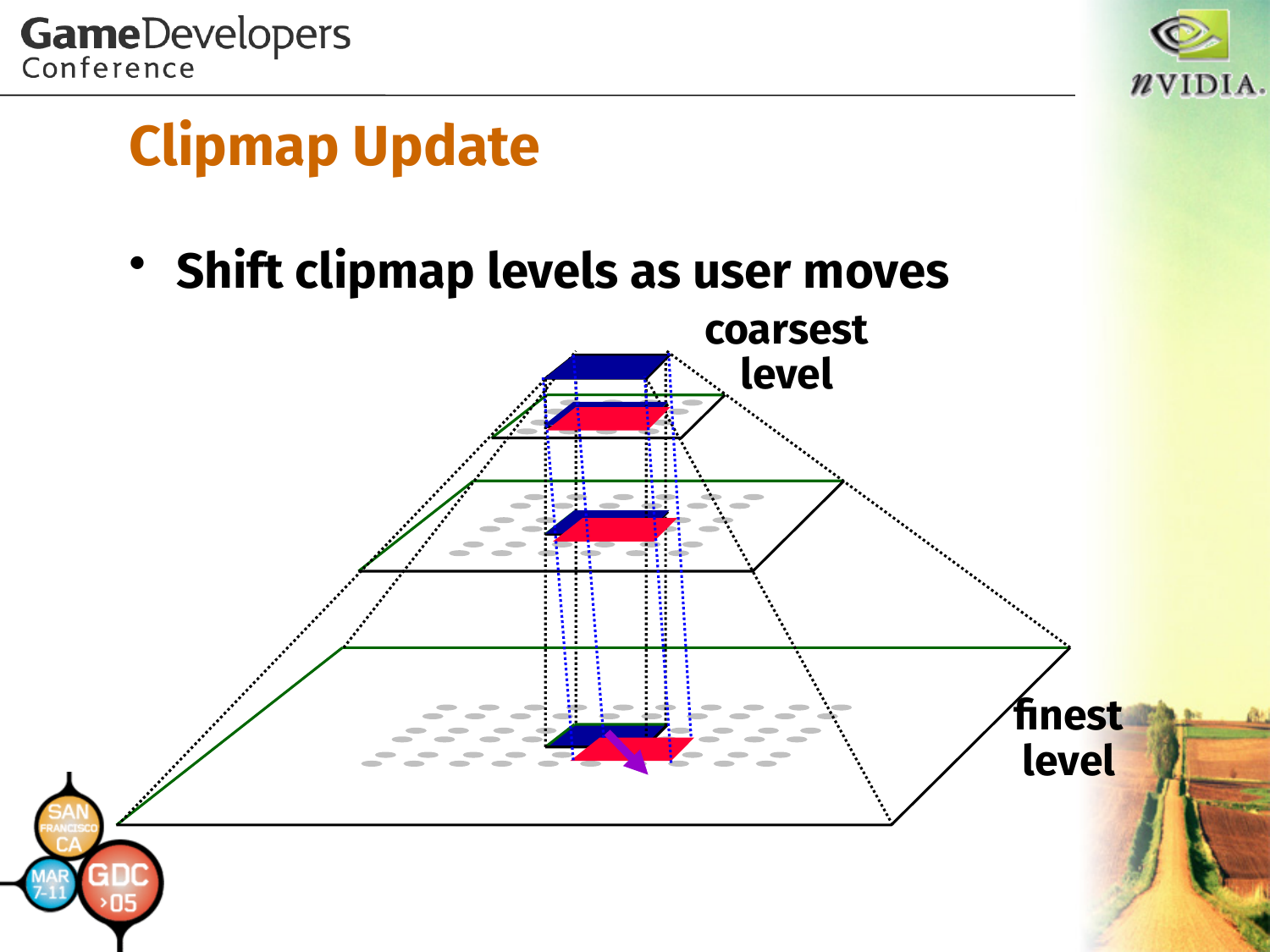

# Clipmap Update
Shift clipmap levels as user moves
coarsest
level

finest
level